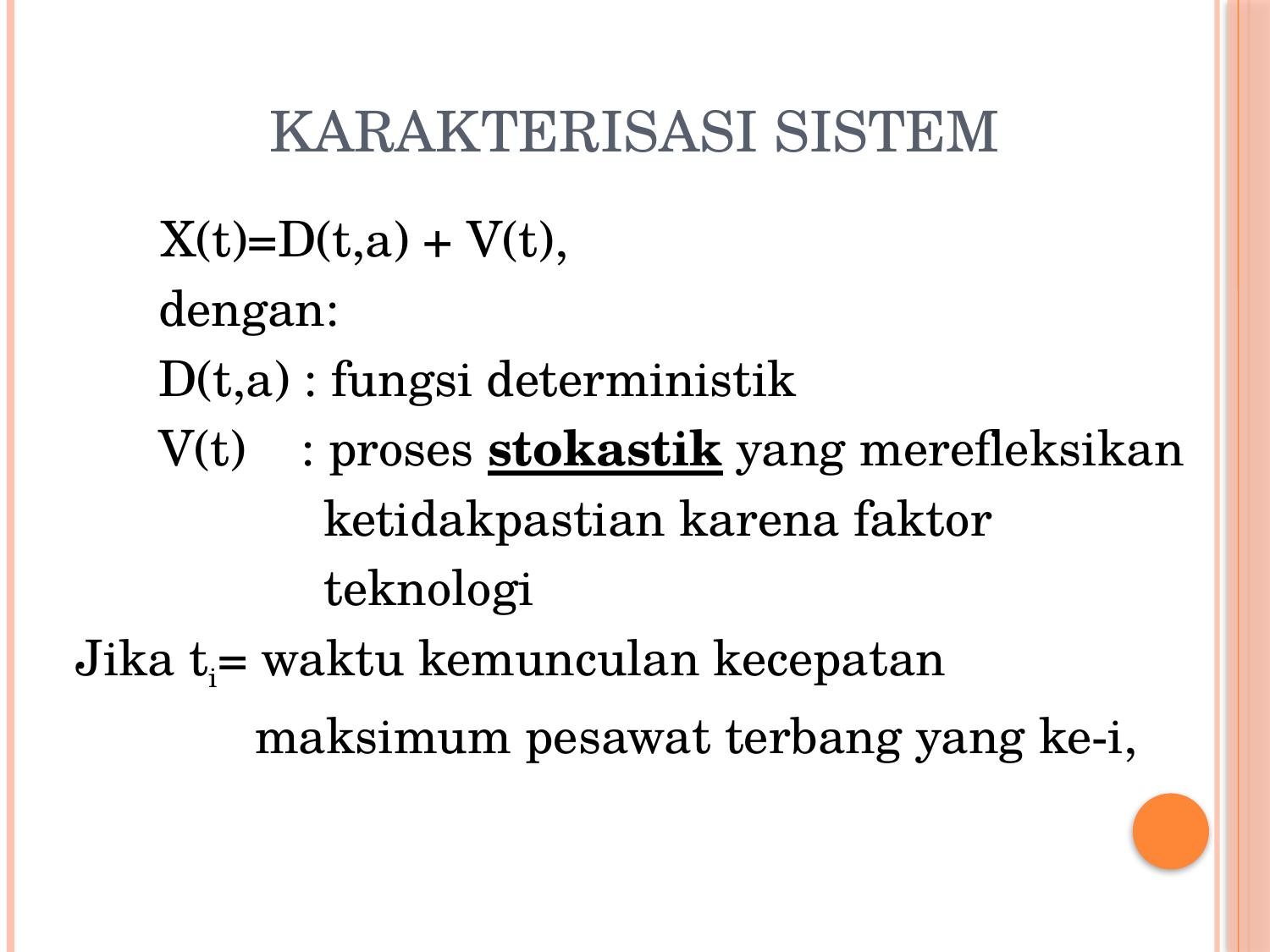

# Karakterisasi Sistem
      X(t)=D(t,a) + V(t),
      dengan:
      D(t,a) : fungsi deterministik
      V(t)    : proses stokastik yang merefleksikan
                  ketidakpastian karena faktor
                  teknologi
Jika ti= waktu kemunculan kecepatan
             maksimum pesawat terbang yang ke-i,